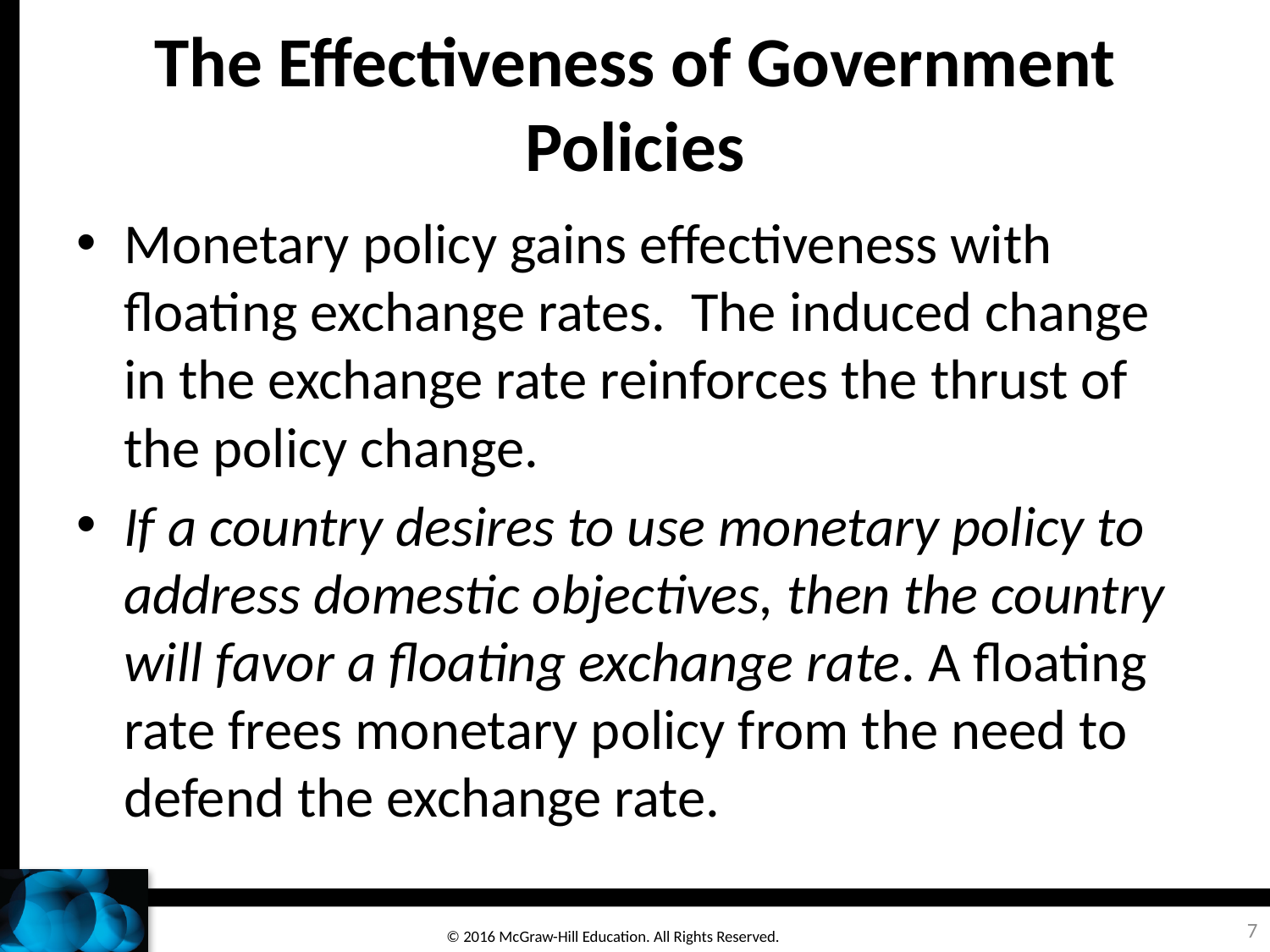

# The Effectiveness of Government Policies
Monetary policy gains effectiveness with floating exchange rates.  The induced change in the exchange rate reinforces the thrust of the policy change.
If a country desires to use monetary policy to address domestic objectives, then the country will favor a floating exchange rate. A floating rate frees monetary policy from the need to defend the exchange rate.

7
© 2016 McGraw-Hill Education. All Rights Reserved.